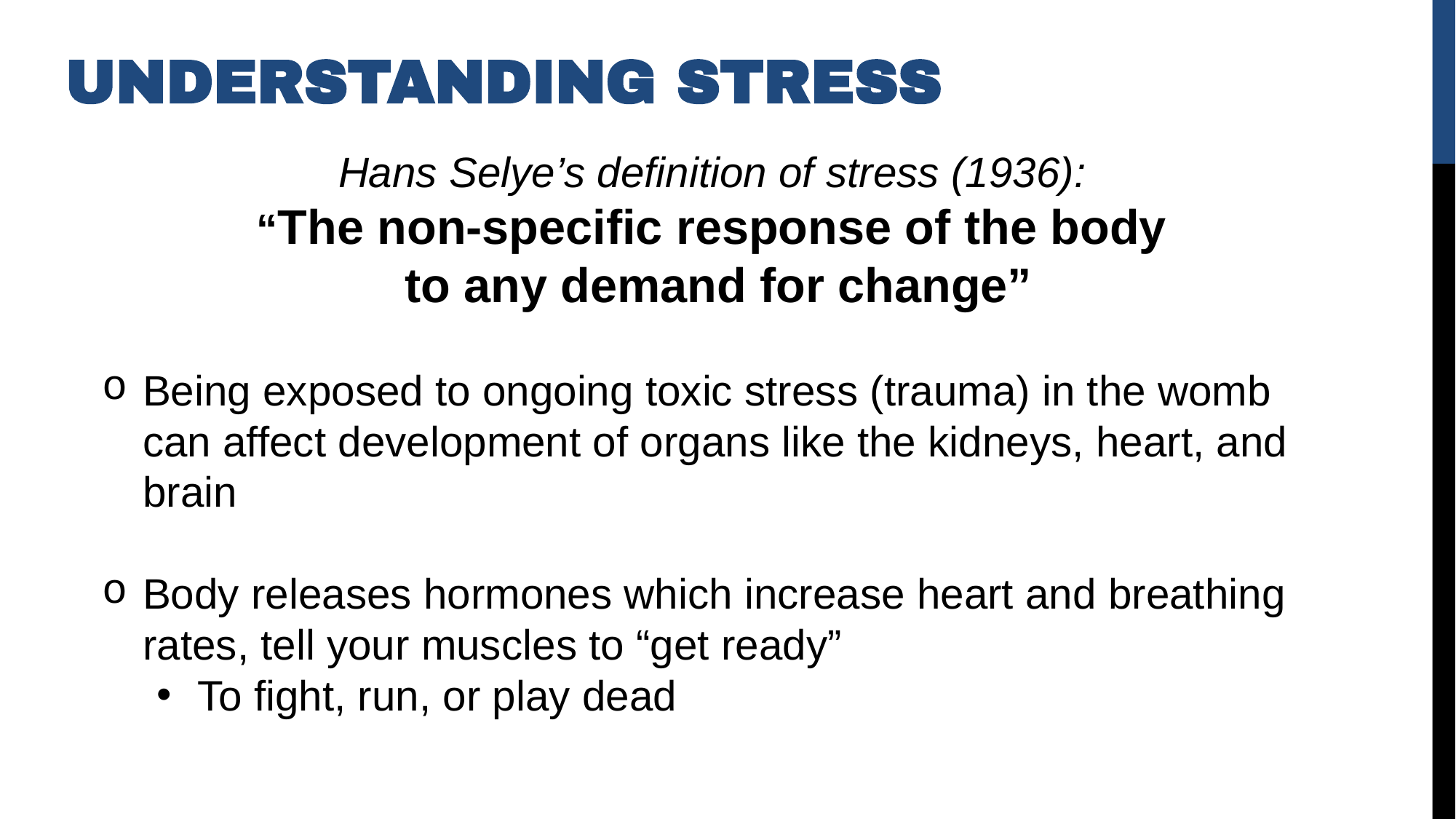

UNDERSTANDING STRESS
Hans Selye’s definition of stress (1936):
“The non-specific response of the body
to any demand for change”

Being exposed to ongoing toxic stress (trauma) in the womb can affect development of organs like the kidneys, heart, and brain

Body releases hormones which increase heart and breathing rates, tell your muscles to “get ready”
To fight, run, or play dead